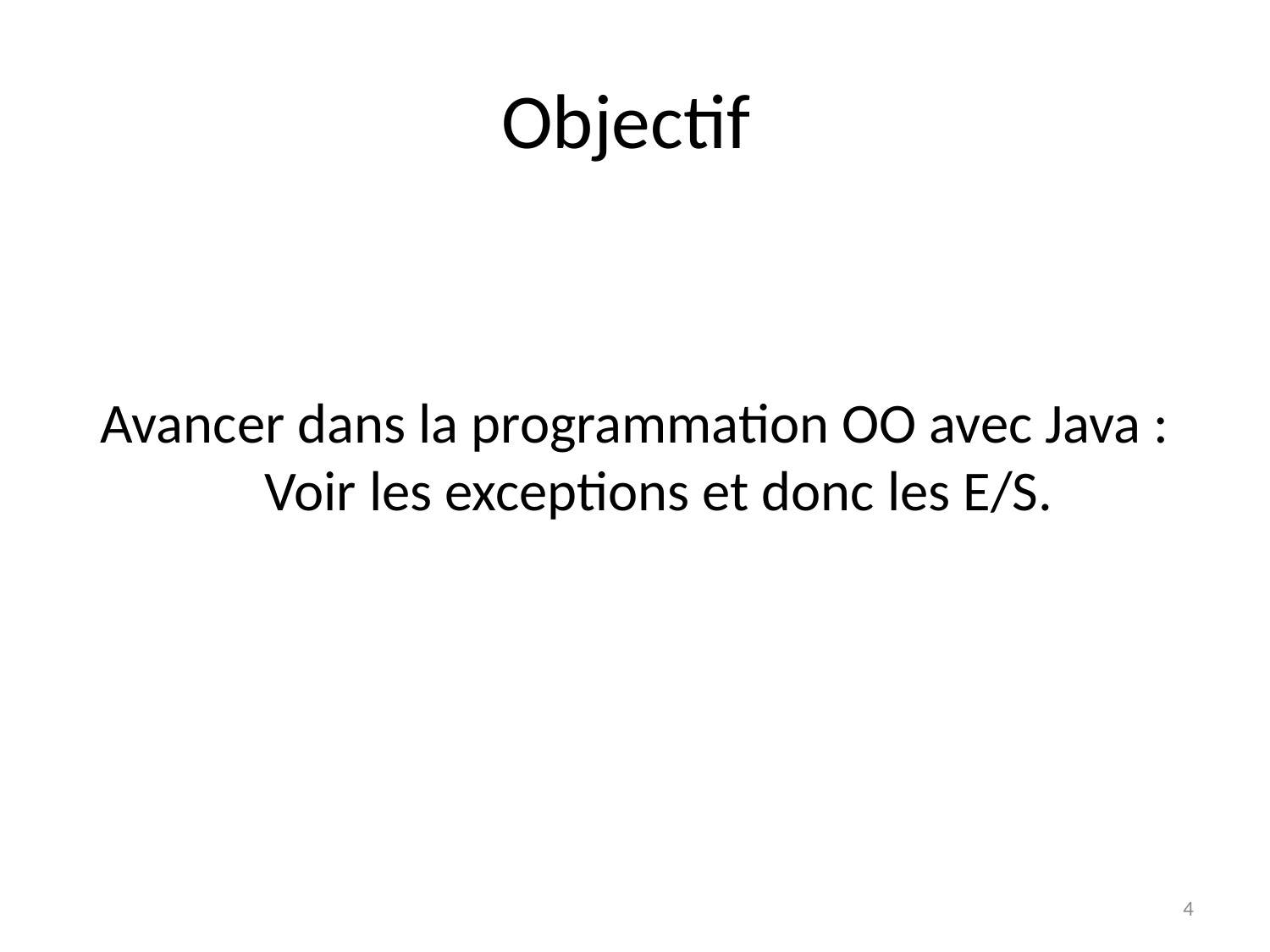

# Objectif

Avancer dans la programmation OO avec Java : Voir les exceptions et donc les E/S.
4